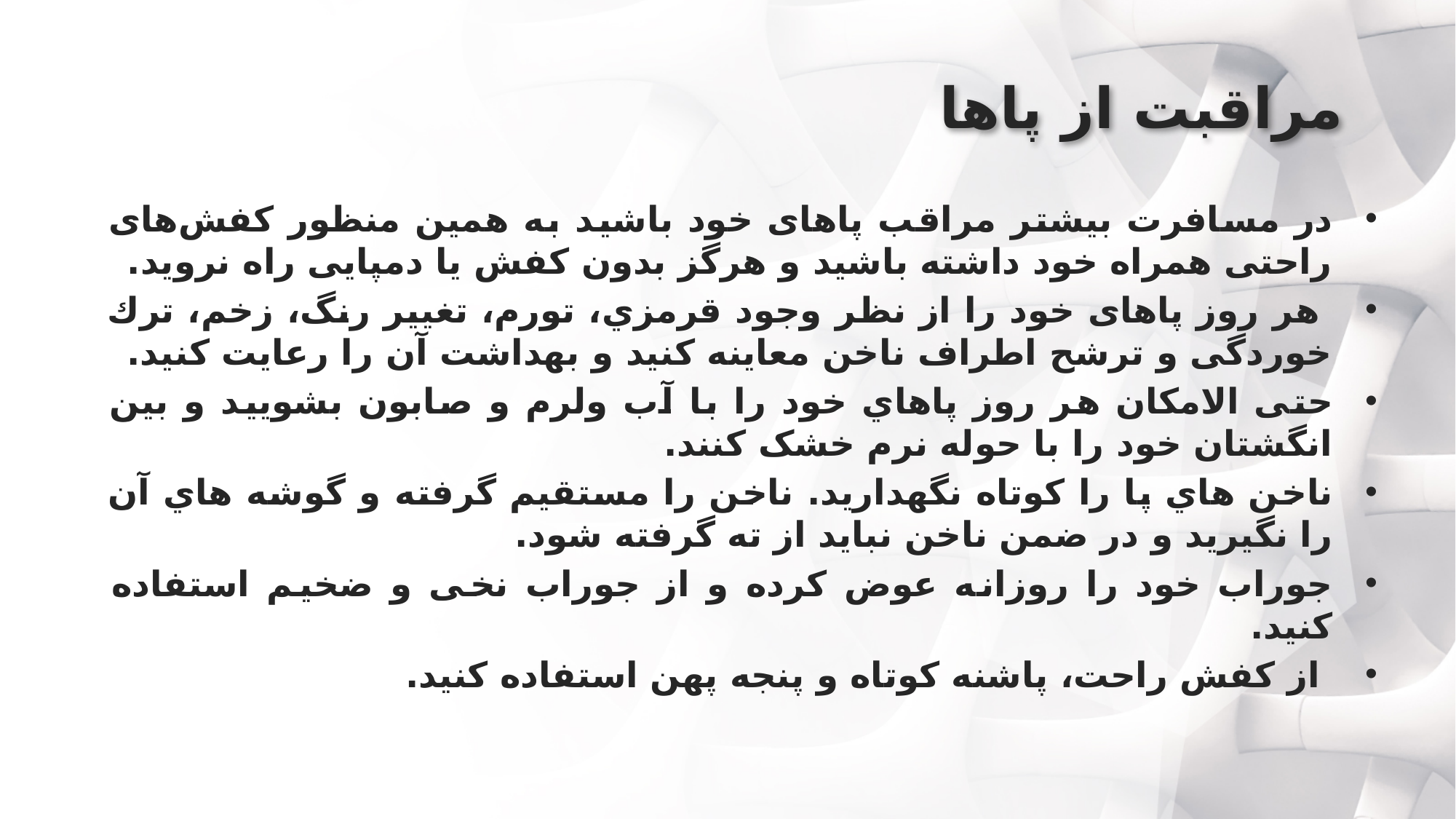

# مراقبت از پاها

در مسافرت بیشتر مراقب پاهای خود باشید به همین منظور کفش‌های راحتی همراه خود داشته باشید و هرگز بدون کفش یا دمپایی راه نروید.
 هر روز پاهای خود را از نظر وجود قرمزي، تورم، تغییر رنگ، زخم، ترك خوردگی و ترشح اطراف ناخن معاینه کنید و بهداشت آن را رعایت کنید.
حتی الامکان هر روز پاهاي خود را با آب ولرم و صابون بشویید و بین انگشتان خود را با حوله نرم خشک کنند.
ناخن هاي پا را کوتاه نگهدارید. ناخن را مستقیم گرفته و گوشه هاي آن را نگیرید و در ضمن ناخن نباید از ته گرفته شود.
جوراب خود را روزانه عوض کرده و از جوراب نخی و ضخیم استفاده کنید.
 از کفش راحت، پاشنه کوتاه و پنجه پهن استفاده کنید.